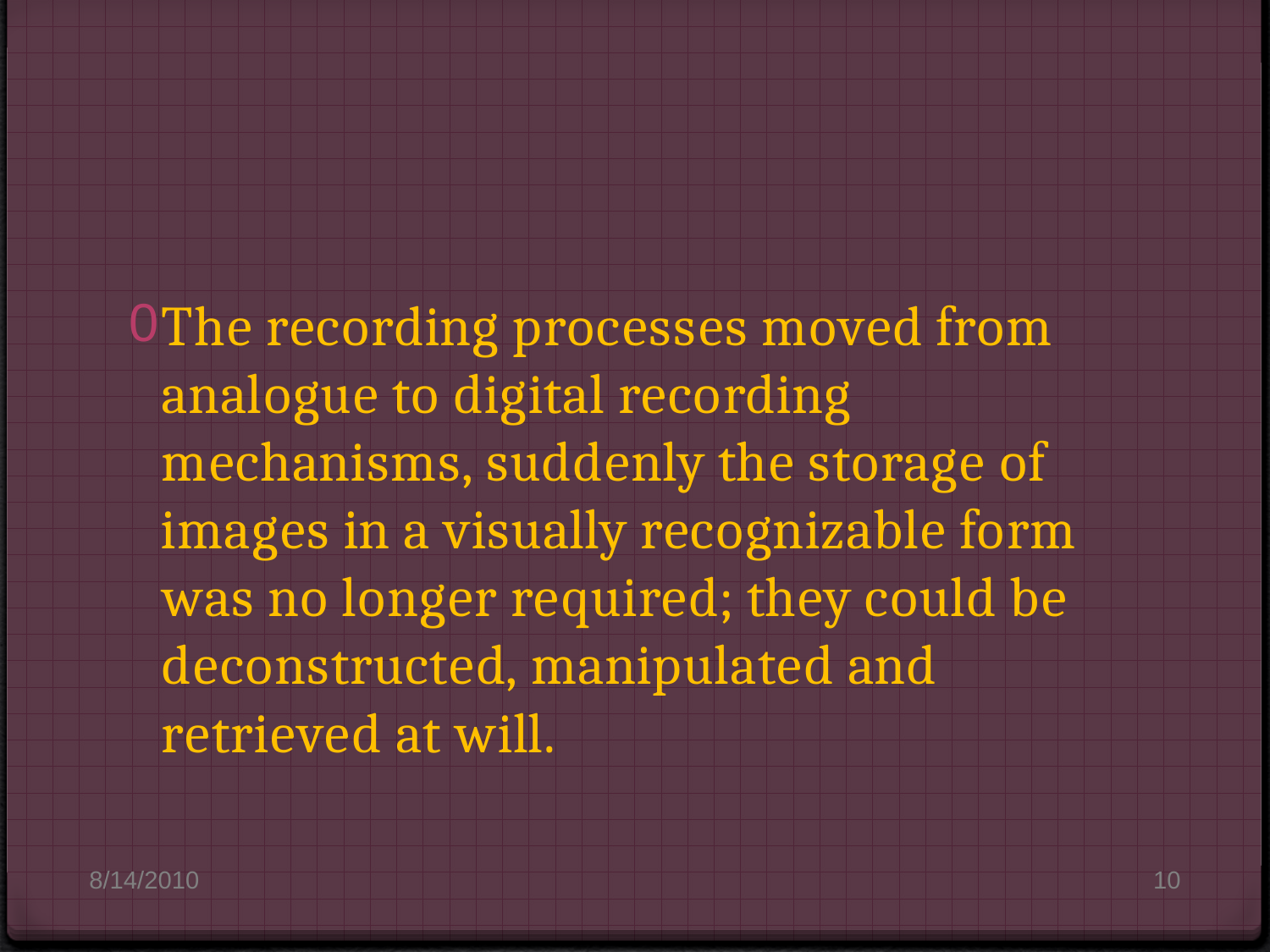

#
The recording processes moved from analogue to digital recording mechanisms, suddenly the storage of images in a visually recognizable form was no longer required; they could be deconstructed, manipulated and retrieved at will.
8/14/2010

10